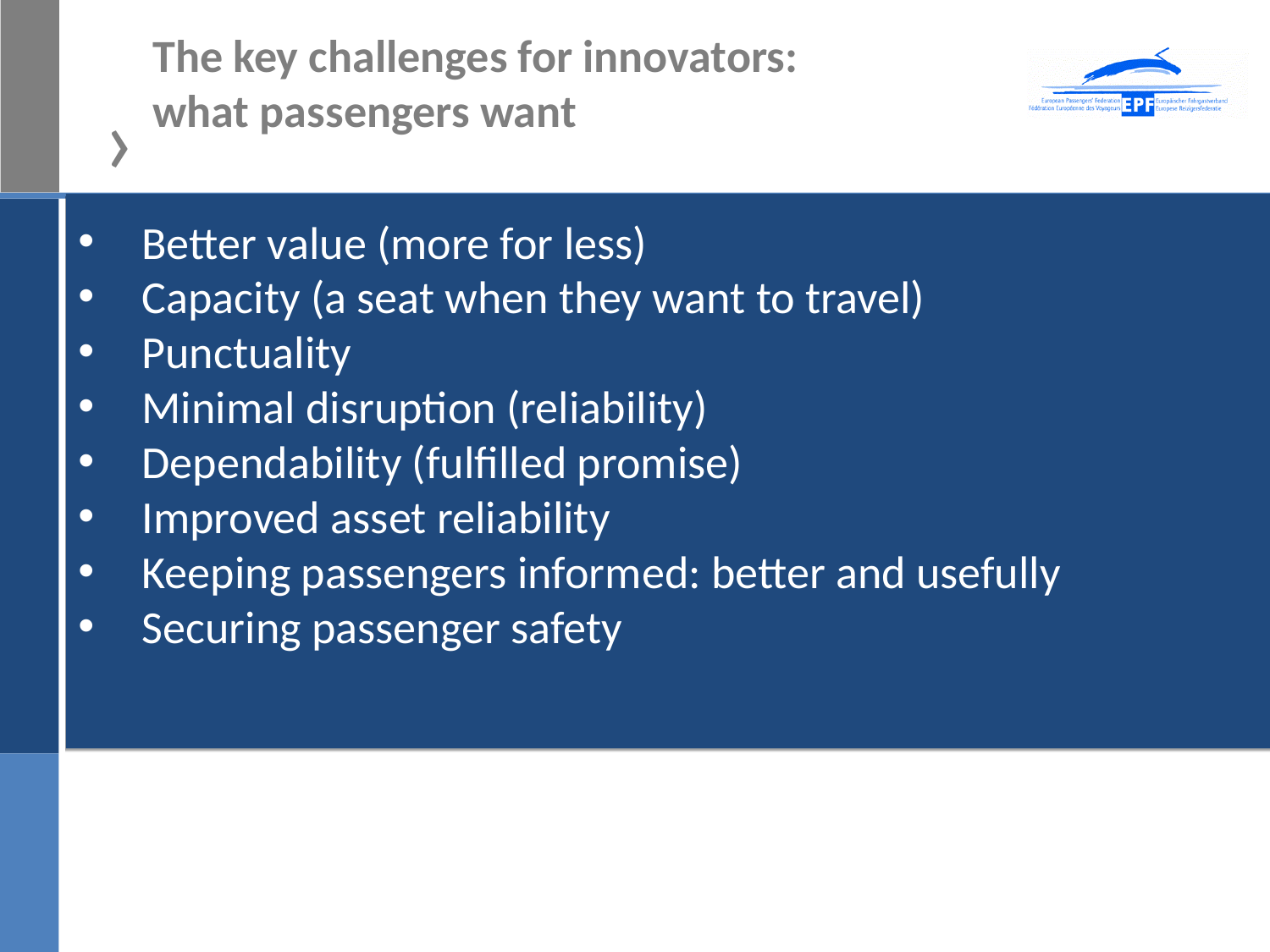

# The key challenges for innovators: what passengers want

Better value (more for less)
Capacity (a seat when they want to travel)
Punctuality
Minimal disruption (reliability)
Dependability (fulfilled promise)
Improved asset reliability
Keeping passengers informed: better and usefully
Securing passenger safety